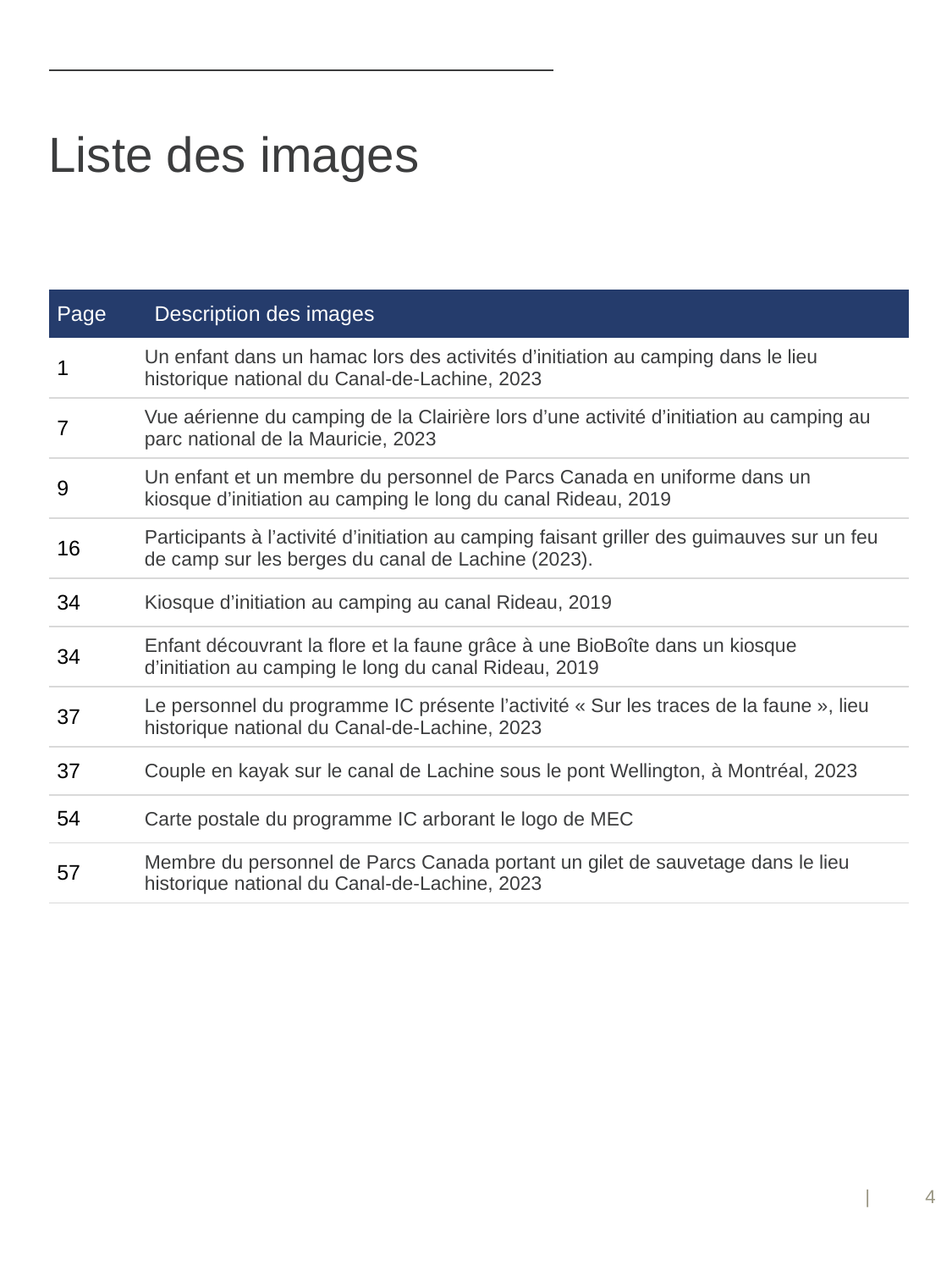

# Liste des images
| Page | Description des images |
| --- | --- |
| 1 | Un enfant dans un hamac lors des activités d’initiation au camping dans le lieu historique national du Canal-de-Lachine, 2023 |
| 7 | Vue aérienne du camping de la Clairière lors d’une activité d’initiation au camping au parc national de la Mauricie, 2023 |
| 9 | Un enfant et un membre du personnel de Parcs Canada en uniforme dans un kiosque d’initiation au camping le long du canal Rideau, 2019 |
| 16 | Participants à l’activité d’initiation au camping faisant griller des guimauves sur un feu de camp sur les berges du canal de Lachine (2023). |
| 34 | Kiosque d’initiation au camping au canal Rideau, 2019 |
| 34 | Enfant découvrant la flore et la faune grâce à une BioBoîte dans un kiosque d’initiation au camping le long du canal Rideau, 2019 |
| 37 | Le personnel du programme IC présente l’activité « Sur les traces de la faune », lieu historique national du Canal-de-Lachine, 2023 |
| 37 | Couple en kayak sur le canal de Lachine sous le pont Wellington, à Montréal, 2023 |
| 54 | Carte postale du programme IC arborant le logo de MEC |
| 57 | Membre du personnel de Parcs Canada portant un gilet de sauvetage dans le lieu historique national du Canal-de-Lachine, 2023 |